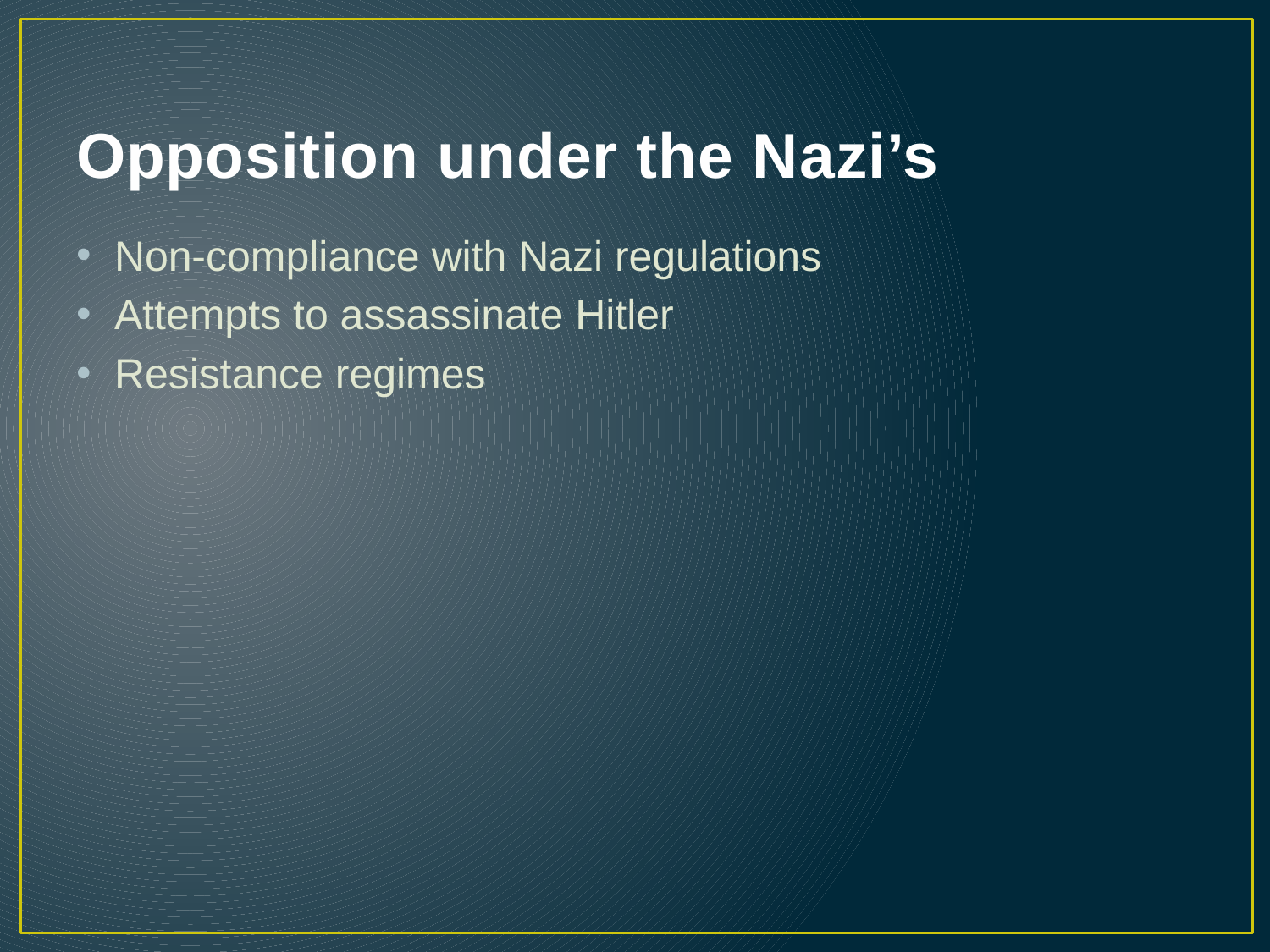

# Opposition under the Nazi’s
Non-compliance with Nazi regulations
Attempts to assassinate Hitler
Resistance regimes